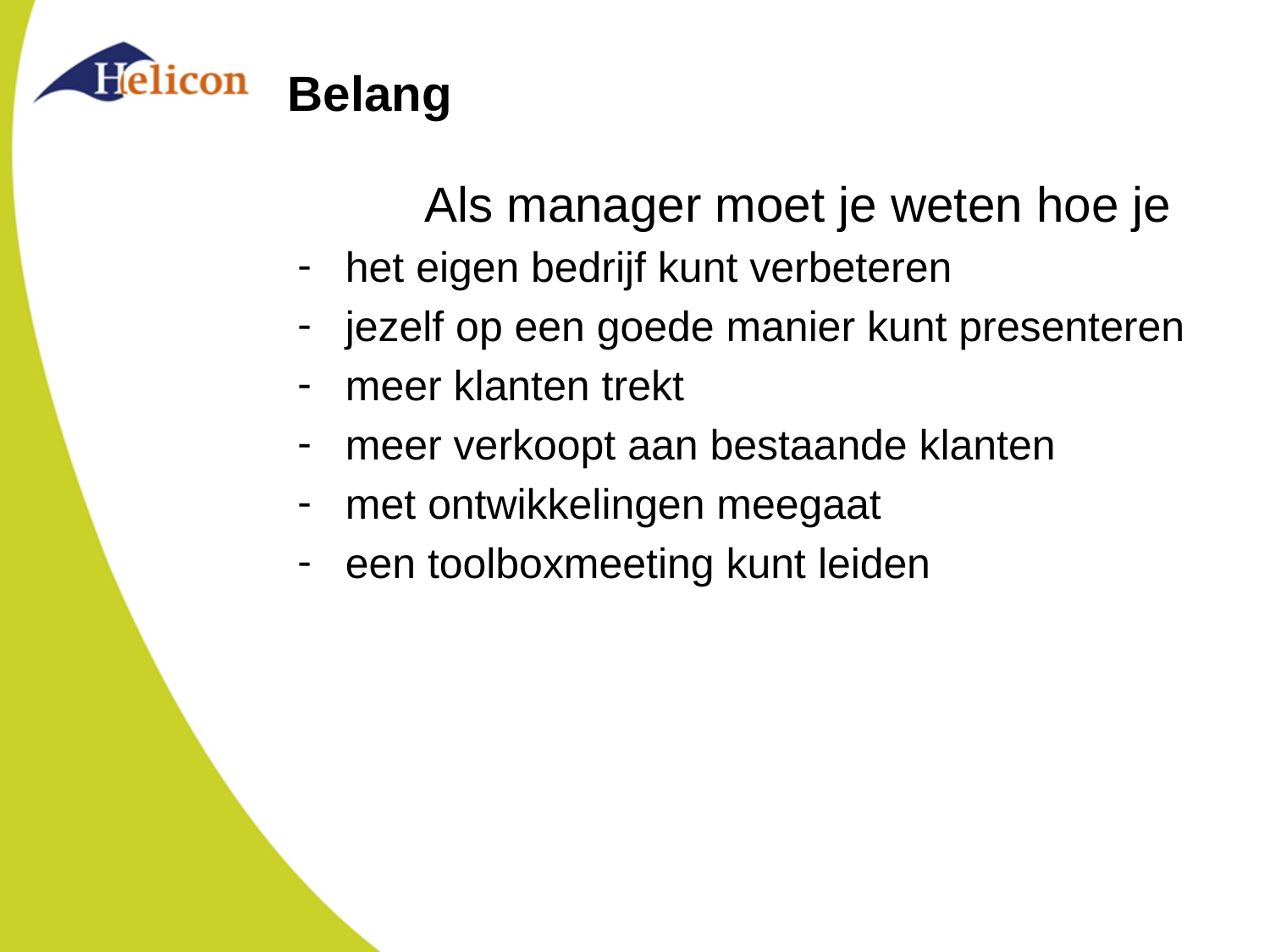

# Belang
	Als manager moet je weten hoe je
het eigen bedrijf kunt verbeteren
jezelf op een goede manier kunt presenteren
meer klanten trekt
meer verkoopt aan bestaande klanten
met ontwikkelingen meegaat
een toolboxmeeting kunt leiden